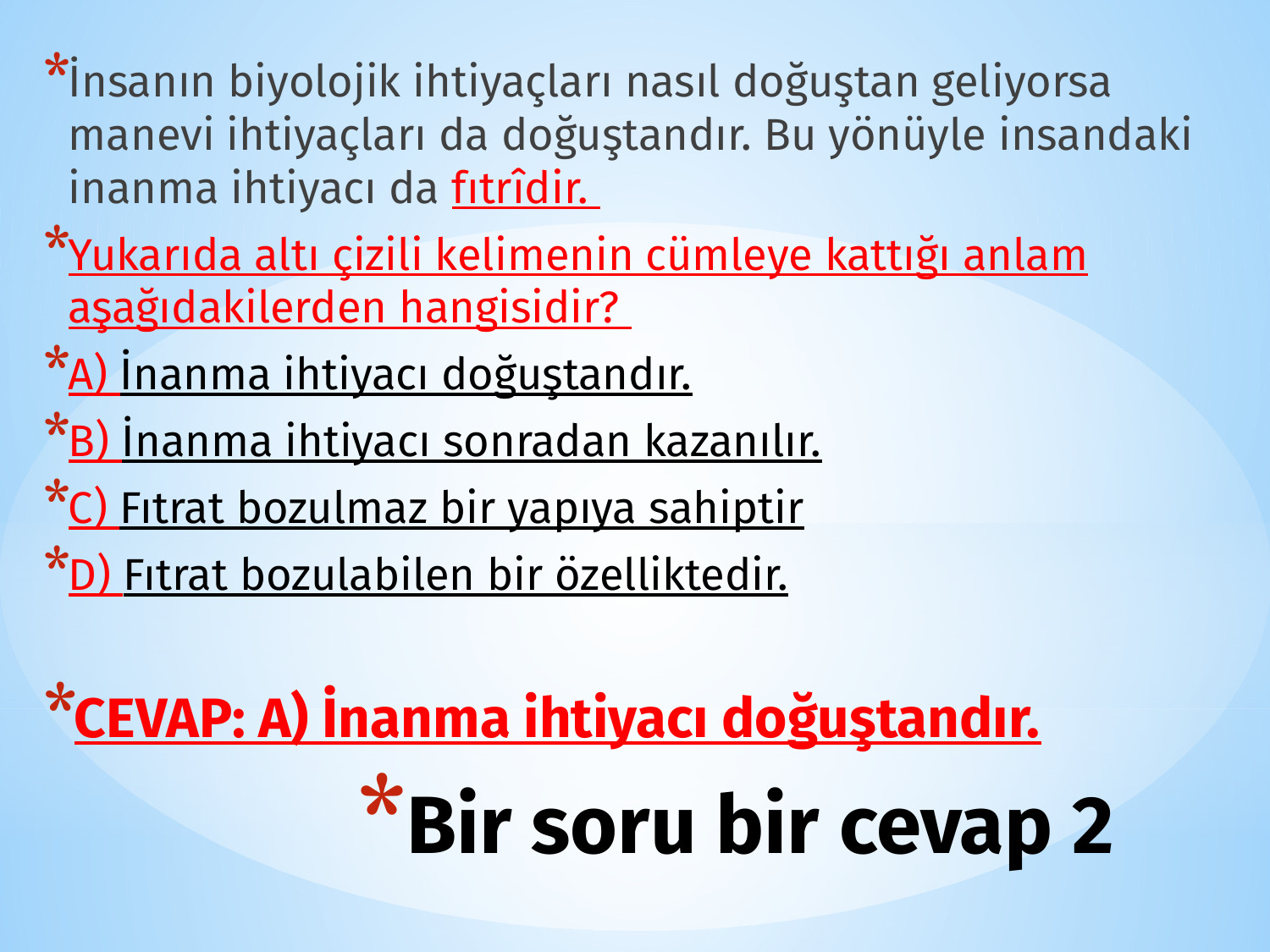

İnsanın biyolojik ihtiyaçları nasıl doğuştan geliyorsa manevi ihtiyaçları da doğuştandır. Bu yönüyle insandaki inanma ihtiyacı da fıtrîdir.
Yukarıda altı çizili kelimenin cümleye kattığı anlam aşağıdakilerden hangisidir?
A) İnanma ihtiyacı doğuştandır.
B) İnanma ihtiyacı sonradan kazanılır.
C) Fıtrat bozulmaz bir yapıya sahiptir
D) Fıtrat bozulabilen bir özelliktedir.

CEVAP: A) İnanma ihtiyacı doğuştandır.

# Bir soru bir cevap 2